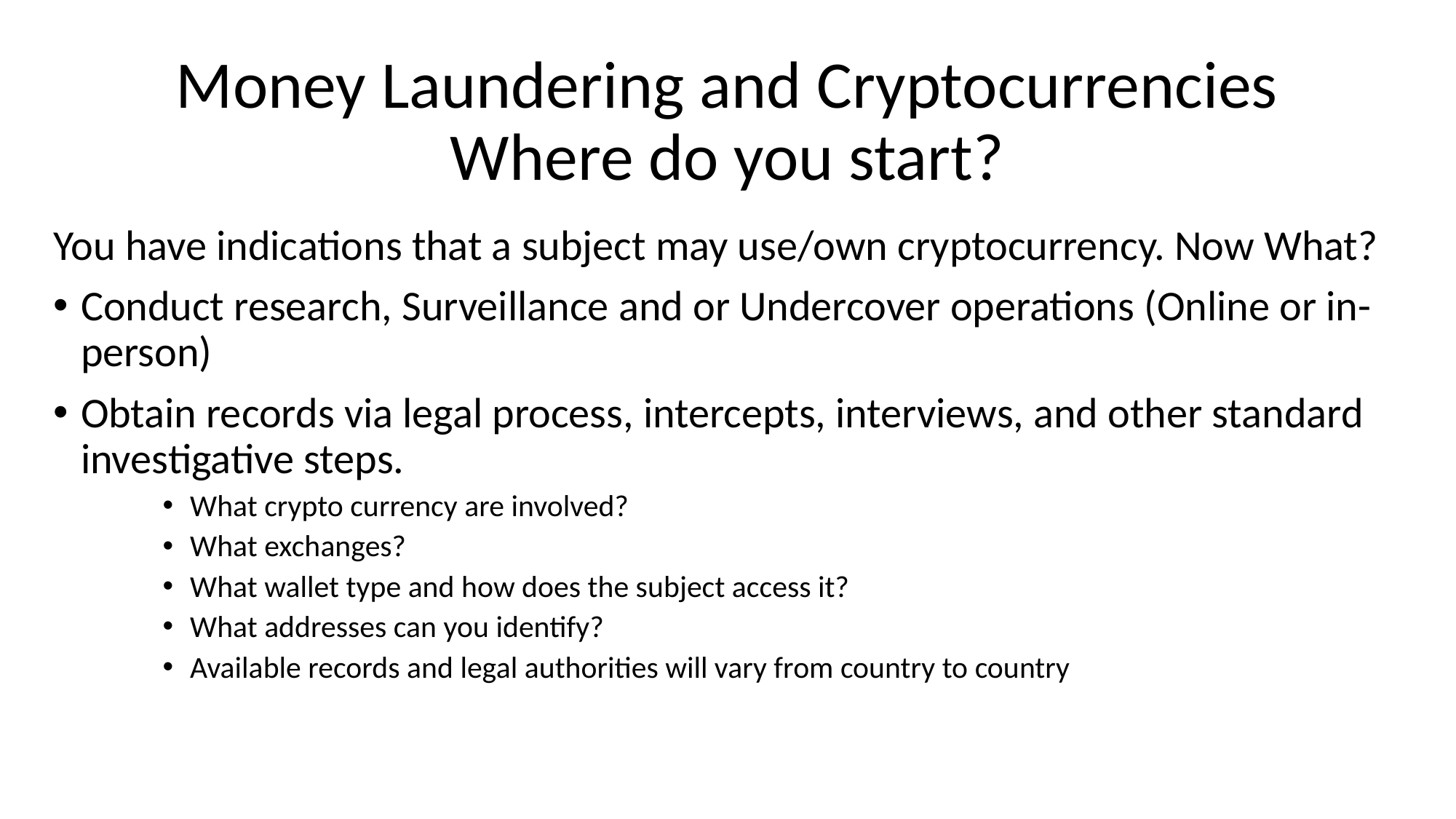

# Money Laundering and Cryptocurrencies Where do you start?
You have indications that a subject may use/own cryptocurrency. Now What?
Conduct research, Surveillance and or Undercover operations (Online or in-person)
Obtain records via legal process, intercepts, interviews, and other standard investigative steps.
What crypto currency are involved?
What exchanges?
What wallet type and how does the subject access it?
What addresses can you identify?
Available records and legal authorities will vary from country to country